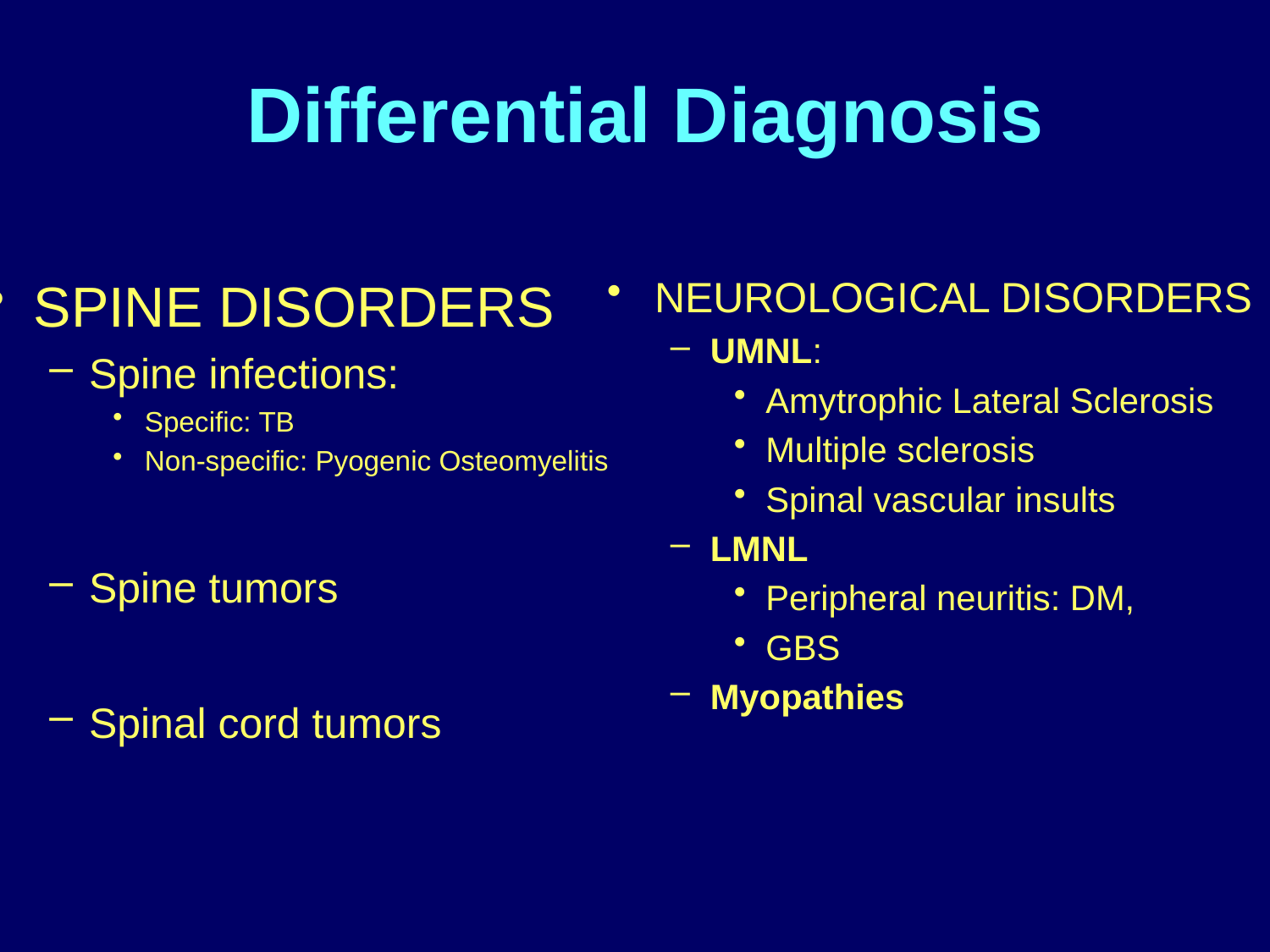

Differential Diagnosis
SPINE DISORDERS
Spine infections:
Specific: TB
Non-specific: Pyogenic Osteomyelitis

Spine tumors

Spinal cord tumors

NEUROLOGICAL DISORDERS
UMNL:
Amytrophic Lateral Sclerosis
Multiple sclerosis
Spinal vascular insults
LMNL
Peripheral neuritis: DM,
GBS
Myopathies